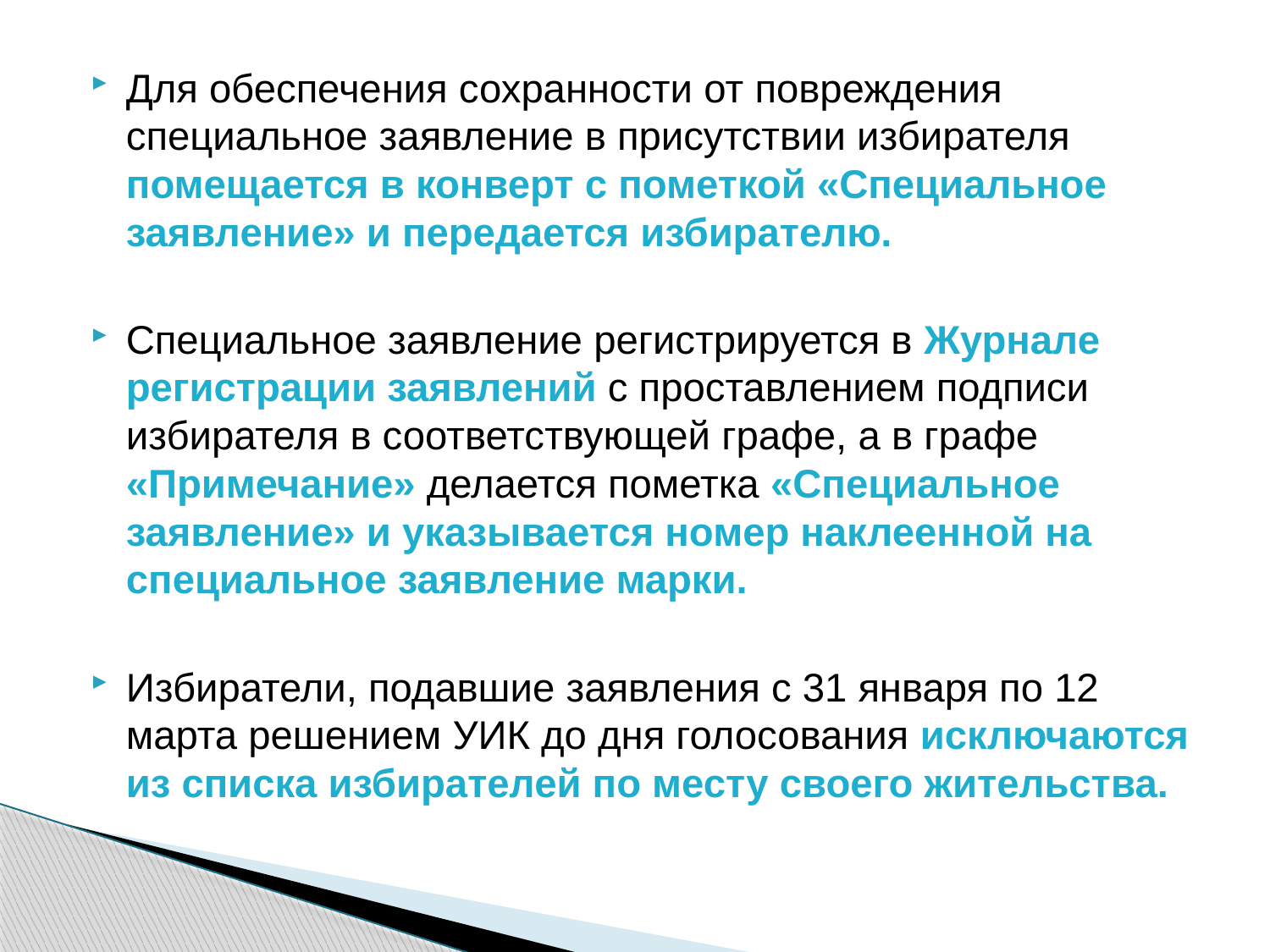

Для обеспечения сохранности от повреждения специальное заявление в присутствии избирателя помещается в конверт с пометкой «Специальное заявление» и передается избирателю.

Специальное заявление регистрируется в Журнале регистрации заявлений с проставлением подписи избирателя в соответствующей графе, а в графе «Примечание» делается пометка «Специальное заявление» и указывается номер наклеенной на специальное заявление марки.

Избиратели, подавшие заявления с 31 января по 12 марта решением УИК до дня голосования исключаются из списка избирателей по месту своего жительства.